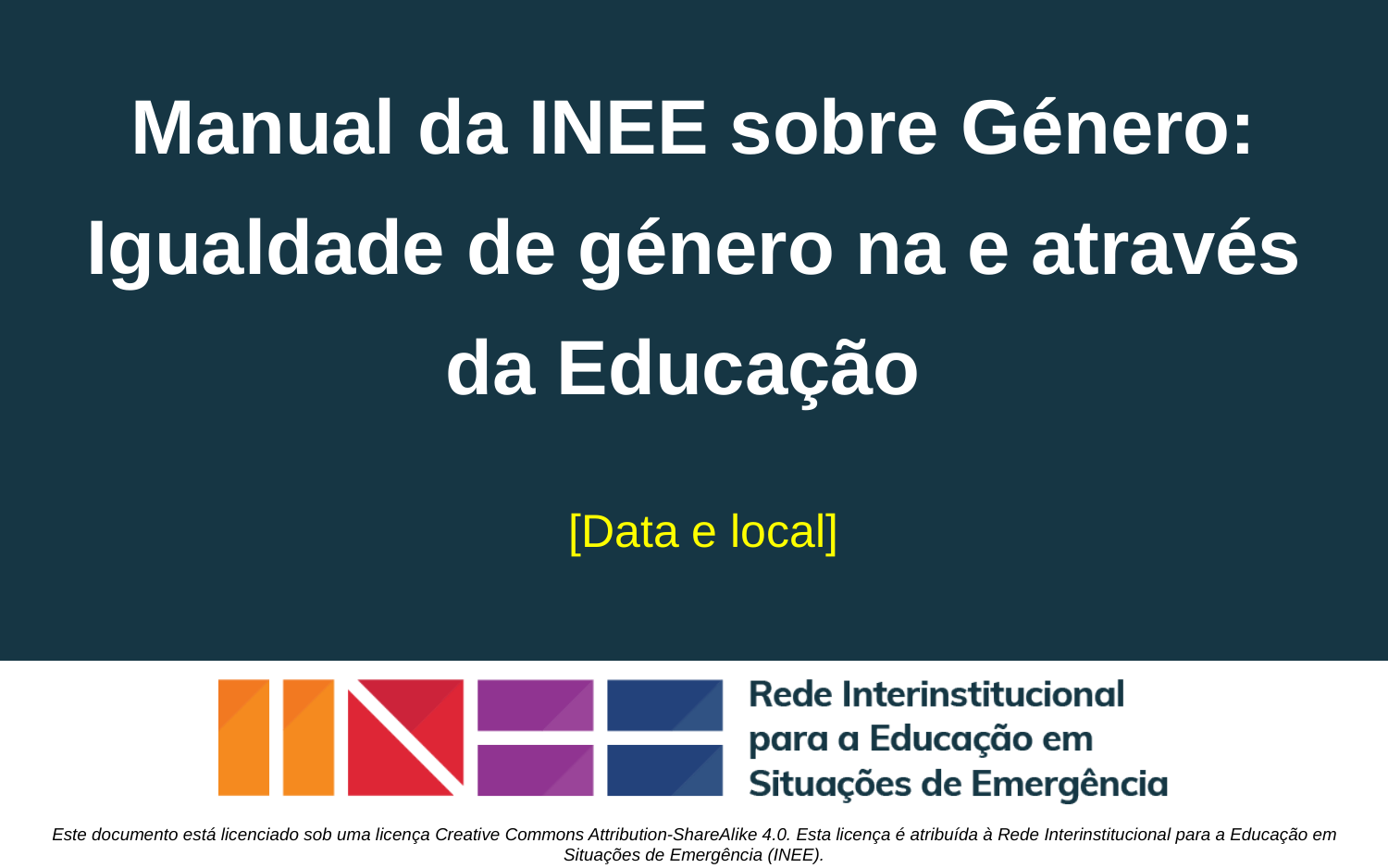

# Manual da INEE sobre Género: Igualdade de género na e através da Educação
[Data e local]

Este documento está licenciado sob uma licença Creative Commons Attribution-ShareAlike 4.0. Esta licença é atribuída à Rede Interinstitucional para a Educação em Situações de Emergência (INEE).